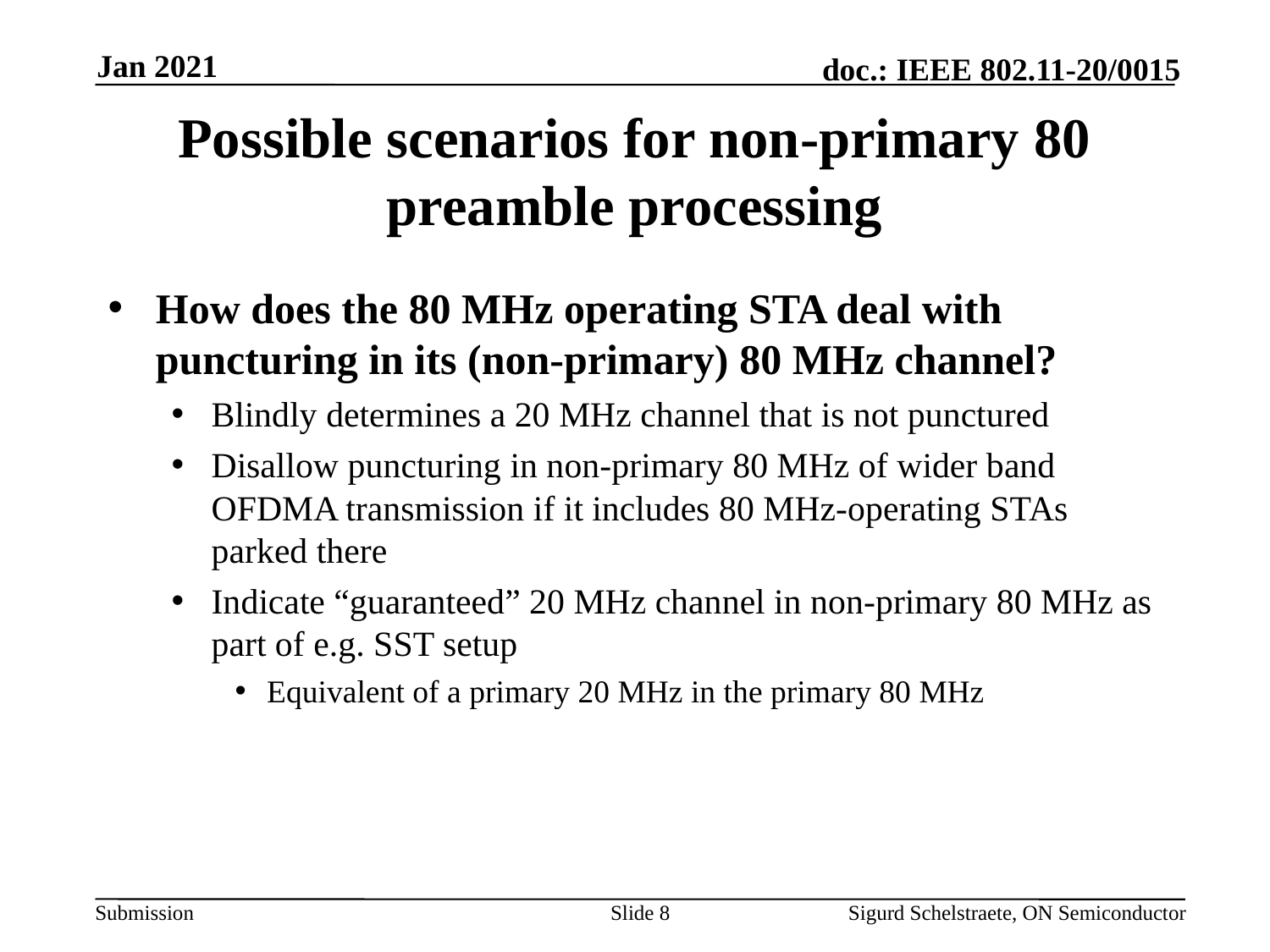

Jan 2021
# Possible scenarios for non-primary 80 preamble processing
How does the 80 MHz operating STA deal with puncturing in its (non-primary) 80 MHz channel?
Blindly determines a 20 MHz channel that is not punctured
Disallow puncturing in non-primary 80 MHz of wider band OFDMA transmission if it includes 80 MHz-operating STAs parked there
Indicate “guaranteed” 20 MHz channel in non-primary 80 MHz as part of e.g. SST setup
Equivalent of a primary 20 MHz in the primary 80 MHz

Slide 8
Sigurd Schelstraete, ON Semiconductor